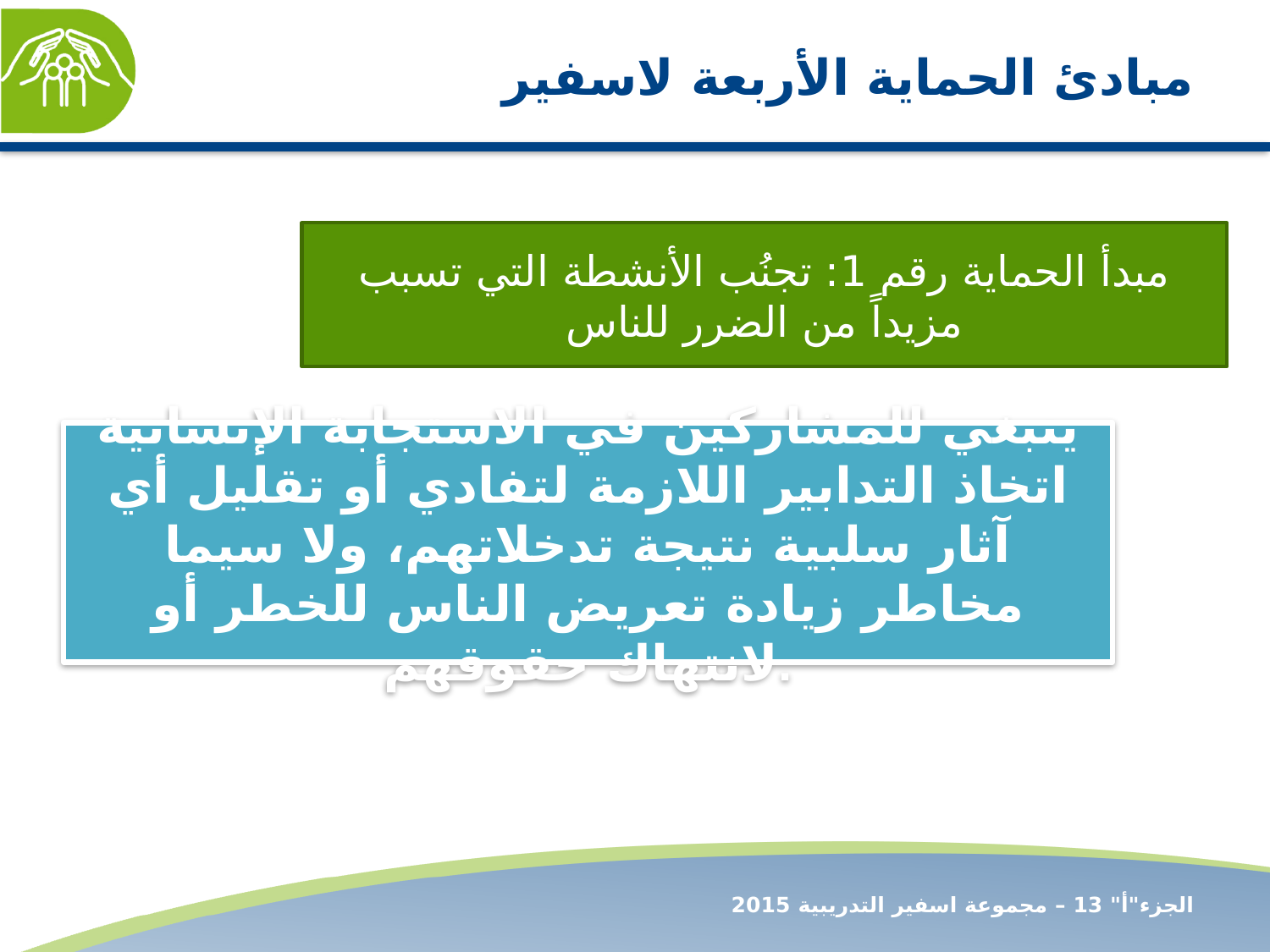

# مبادئ الحماية الأربعة لاسفير
مبدأ الحماية رقم 1: تجنُب الأنشطة التي تسبب مزيداً من الضرر للناس
ينبغي للمشاركين في الاستجابة الإنسانية اتخاذ التدابير اللازمة لتفادي أو تقليل أي آثار سلبية نتيجة تدخلاتهم، ولا سيما مخاطر زيادة تعريض الناس للخطر أو لانتهاك حقوقهم.
الجزء"أ" 13 – مجموعة اسفير التدريبية 2015